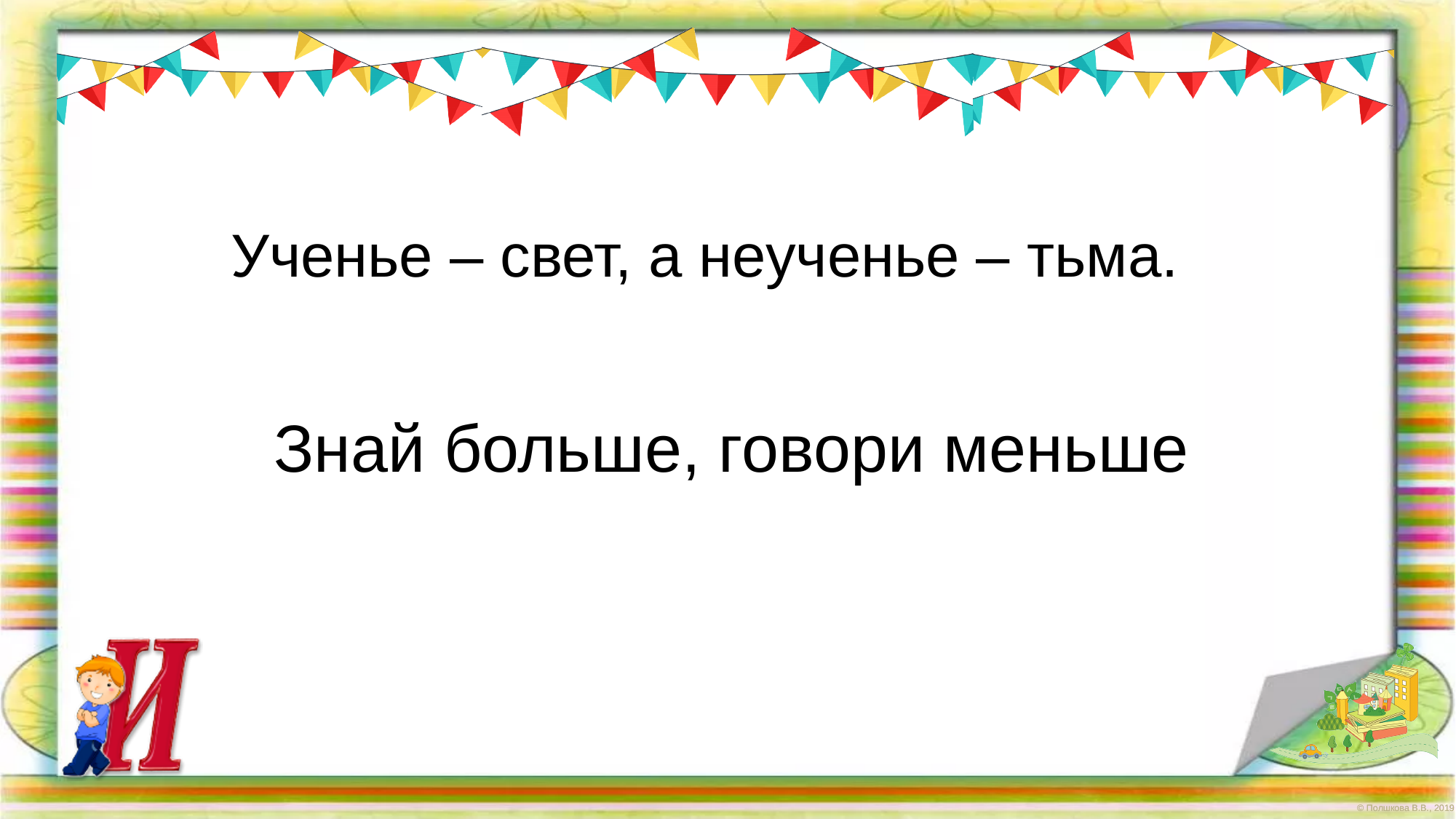

Ученье – свет, а неученье – тьма.
# Знай больше, говори меньше